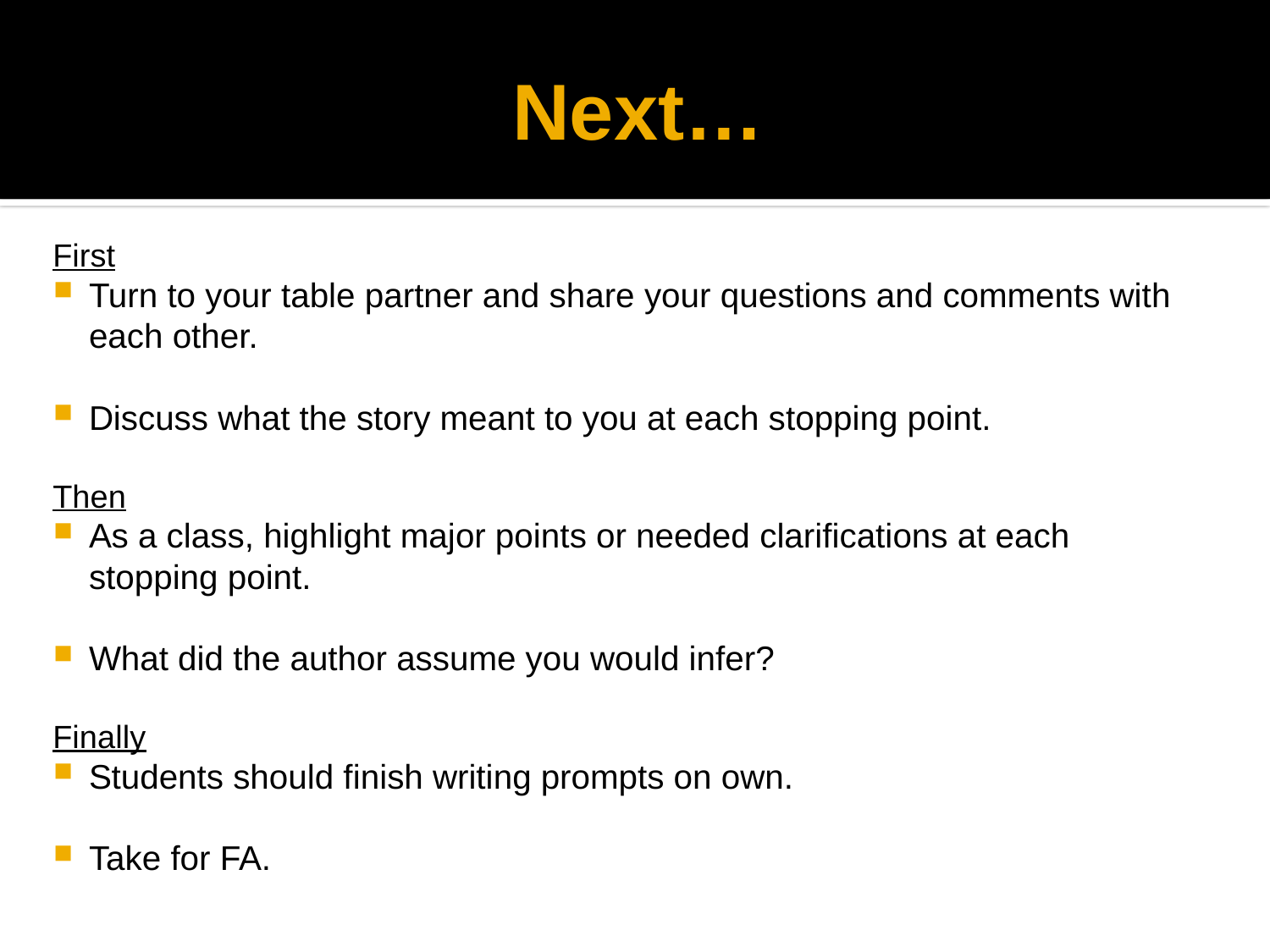

# Next…
First
Turn to your table partner and share your questions and comments with each other.

Discuss what the story meant to you at each stopping point.

Then
As a class, highlight major points or needed clarifications at each stopping point.

What did the author assume you would infer?

Finally
Students should finish writing prompts on own.

Take for FA.